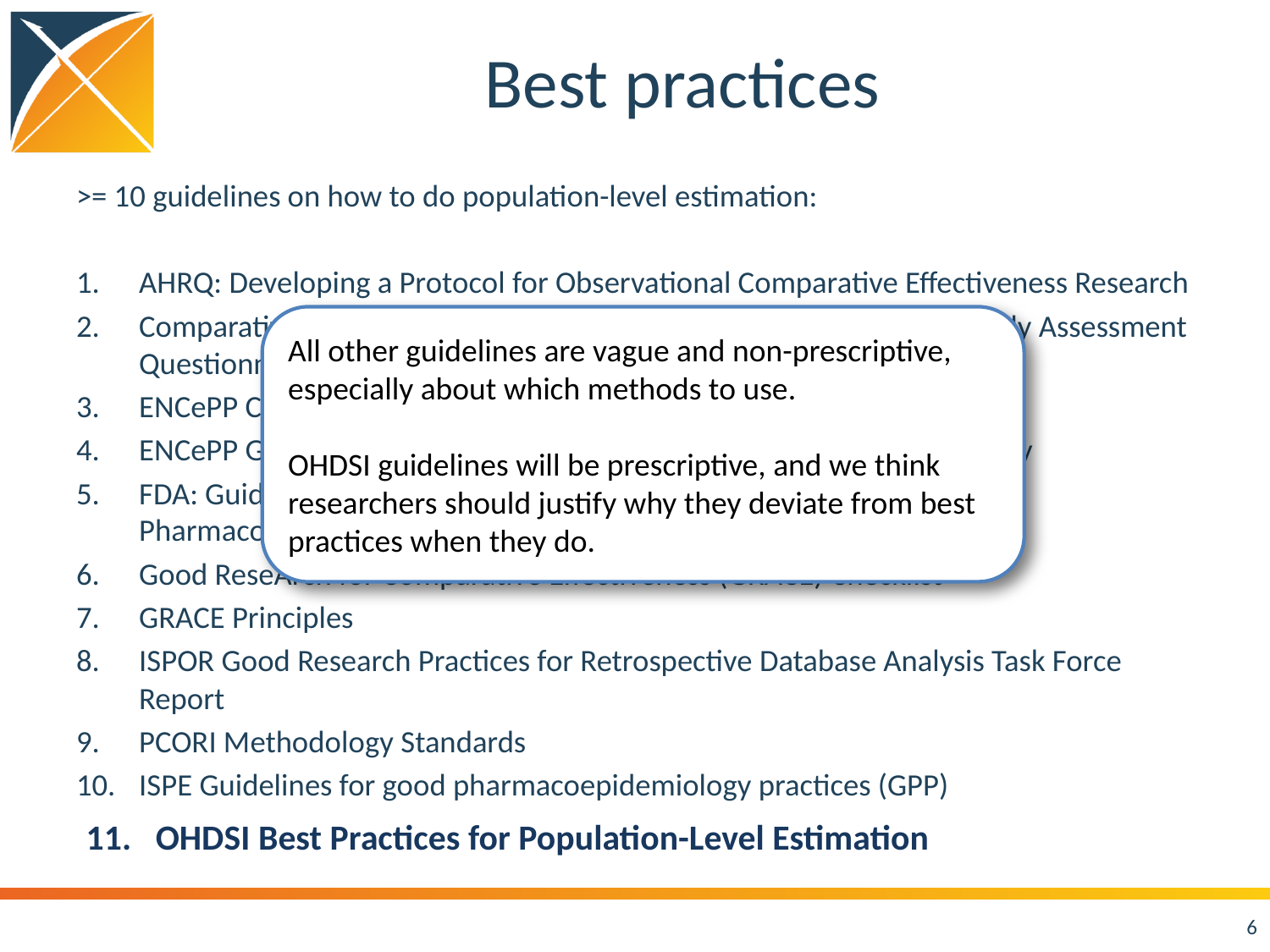

# Best practices
>= 10 guidelines on how to do population-level estimation:

AHRQ: Developing a Protocol for Observational Comparative Effectiveness Research
Comparative Effectiveness Research Collaborative: Observational Study Assessment Questionnaire
ENCePP Checklist for Study Protocols
ENCePP Guide on Methodological Standards in Pharmacoepidemiology
FDA: Guidance for Industry Good Pharmacovigilance Practices and Pharmacoepidemiologic Assessment
Good ReseArch for Comparative Effectiveness (GRACE) Checklist
GRACE Principles
ISPOR Good Research Practices for Retrospective Database Analysis Task Force Report
PCORI Methodology Standards
ISPE Guidelines for good pharmacoepidemiology practices (GPP)

All other guidelines are vague and non-prescriptive, especially about which methods to use.

OHDSI guidelines will be prescriptive, and we think researchers should justify why they deviate from best practices when they do.
11.   OHDSI Best Practices for Population-Level Estimation

6